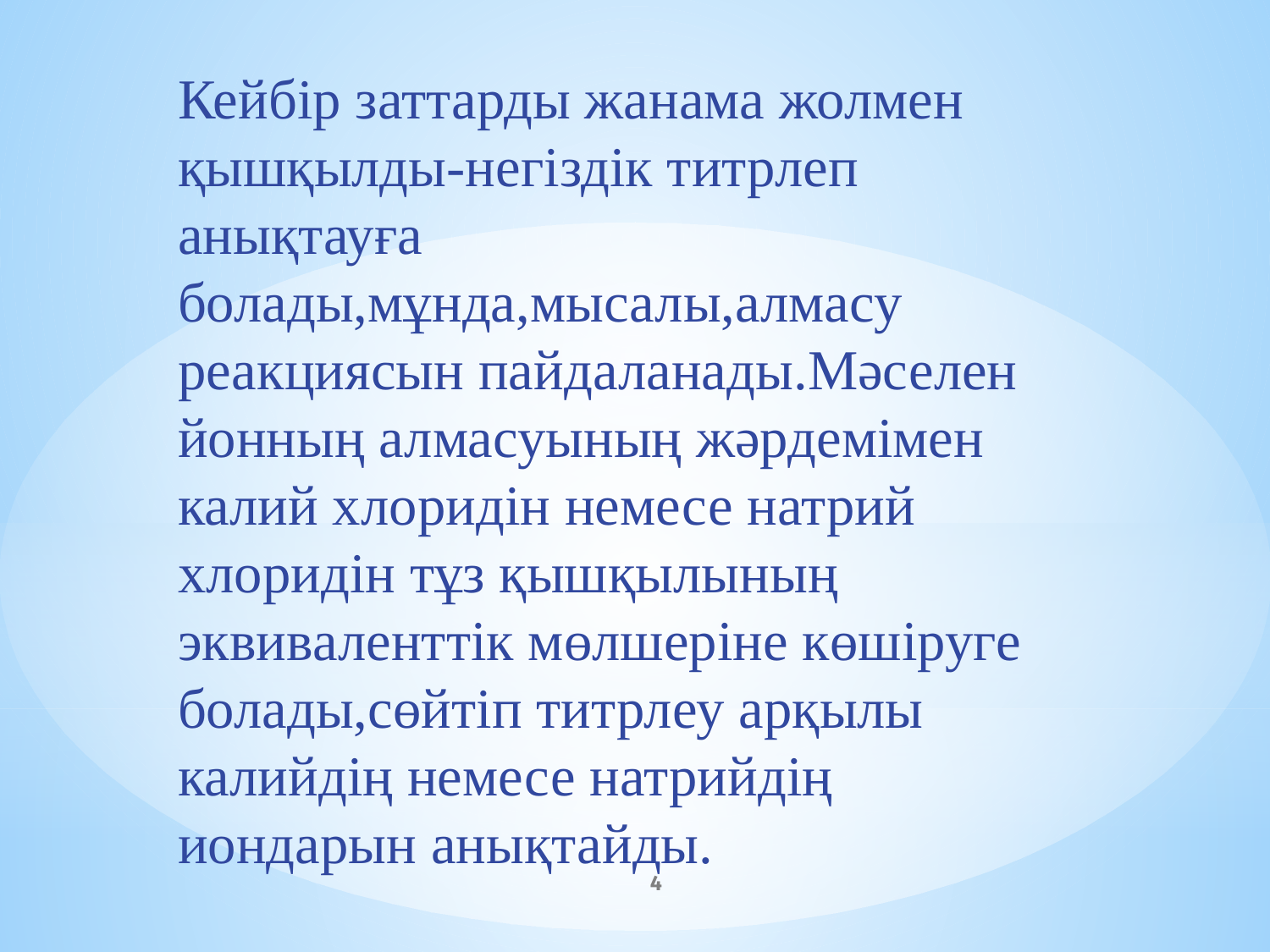

Кейбір заттарды жанама жолмен қышқылды-негіздік титрлеп анықтауға болады,мұнда,мысалы,алмасу реакциясын пайдаланады.Мәселен йонның алмасуының жәрдемімен калий хлоридін немесе натрий хлоридін тұз қышқылының эквиваленттік мөлшеріне көшіруге болады,сөйтіп титрлеу арқылы калийдің немесе натрийдің иондарын анықтайды.
4